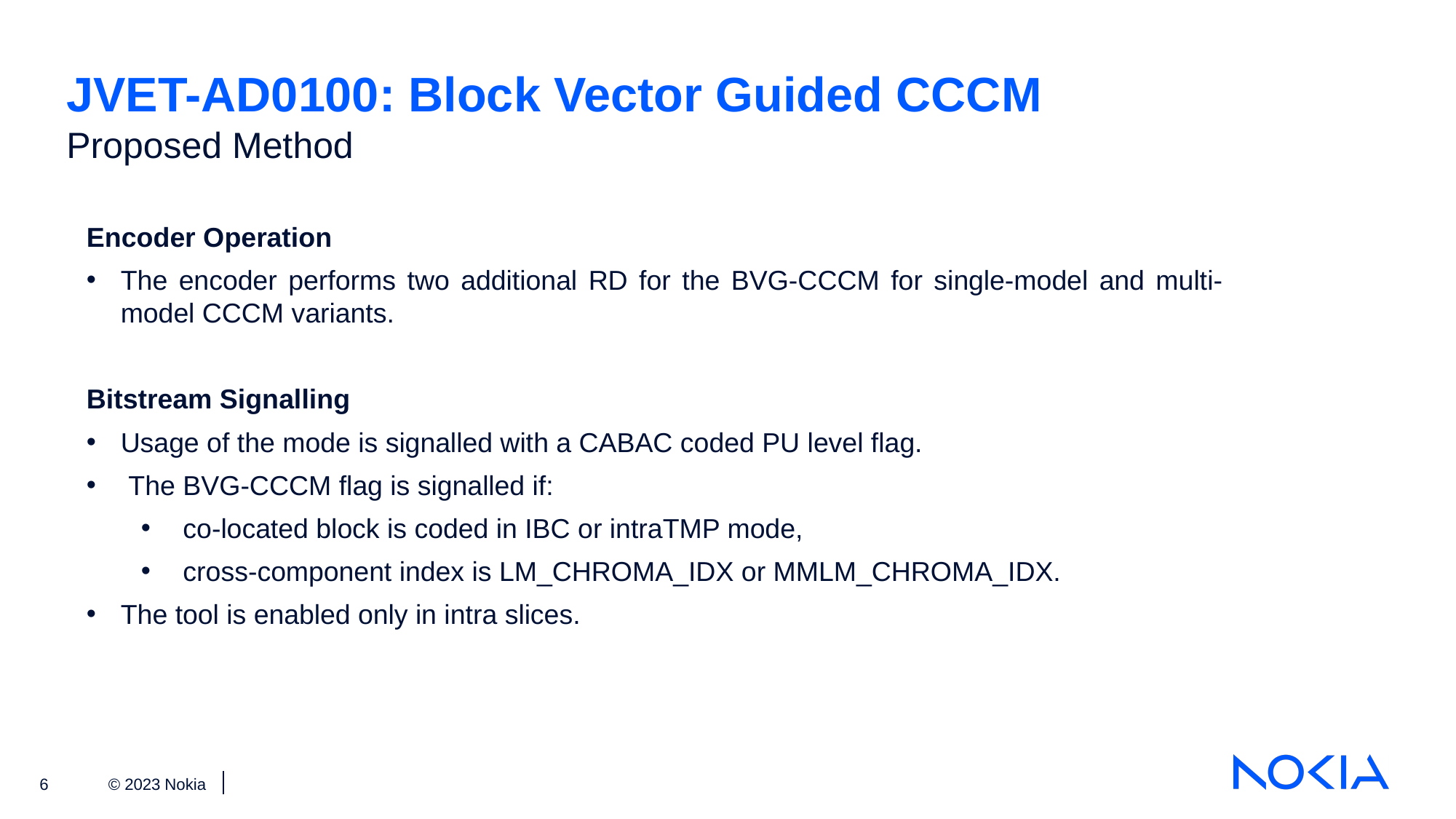

JVET-AD0100: Block Vector Guided CCCM
Proposed Method

Encoder Operation
The encoder performs two additional RD for the BVG-CCCM for single-model and multi-model CCCM variants.

Bitstream Signalling
Usage of the mode is signalled with a CABAC coded PU level flag.
 The BVG-CCCM flag is signalled if:
 co-located block is coded in IBC or intraTMP mode,
 cross-component index is LM_CHROMA_IDX or MMLM_CHROMA_IDX.
The tool is enabled only in intra slices.